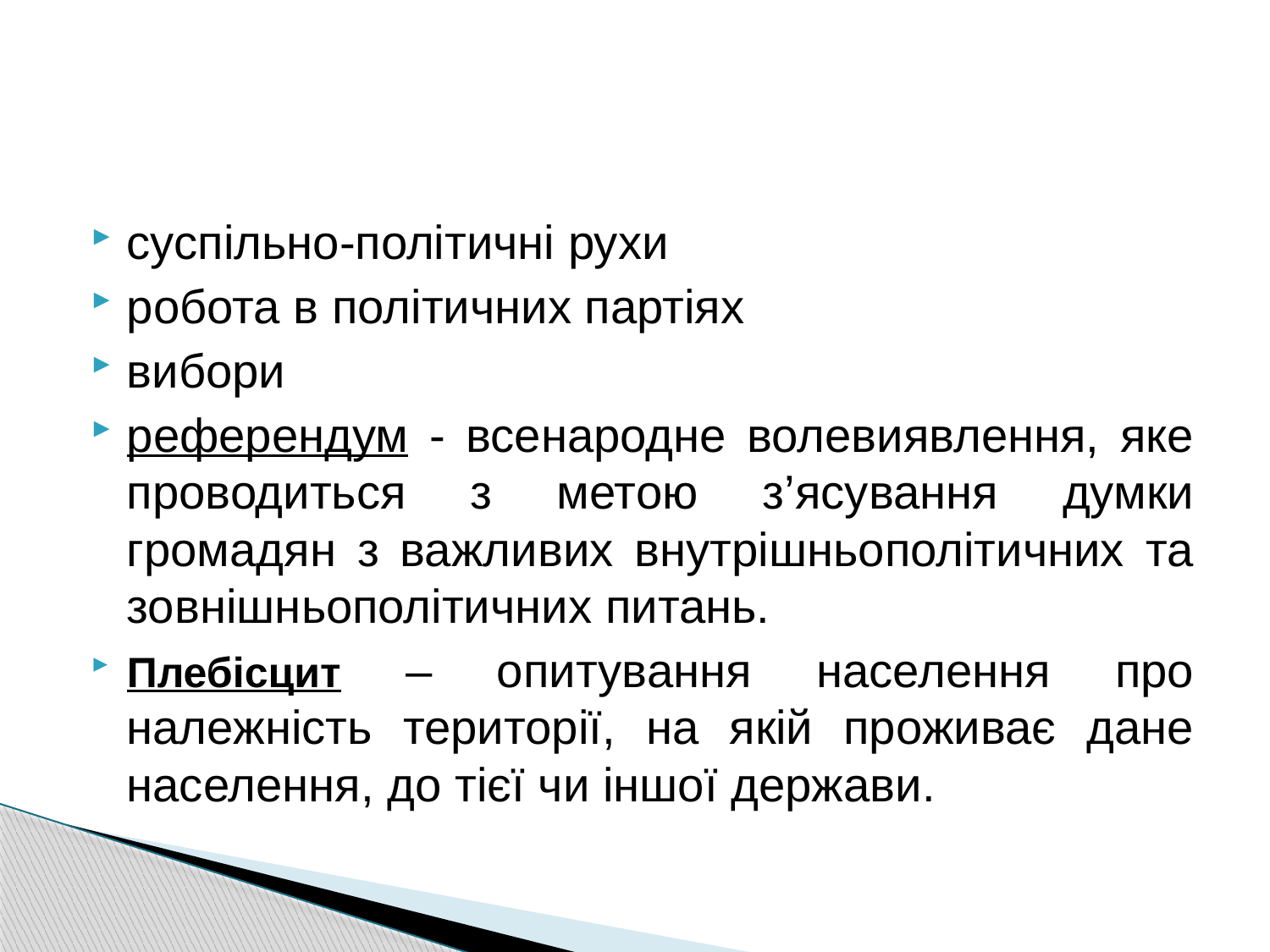

#
суспільно-політичні рухи
робота в політичних партіях
вибори
референдум - всенародне волевиявлення, яке проводиться з метою з’ясування думки громадян з важливих внутрішньополітичних та зовнішньополітичних питань.
Плебісцит – опитування населення про належність території, на якій проживає дане населення, до тієї чи іншої держави.